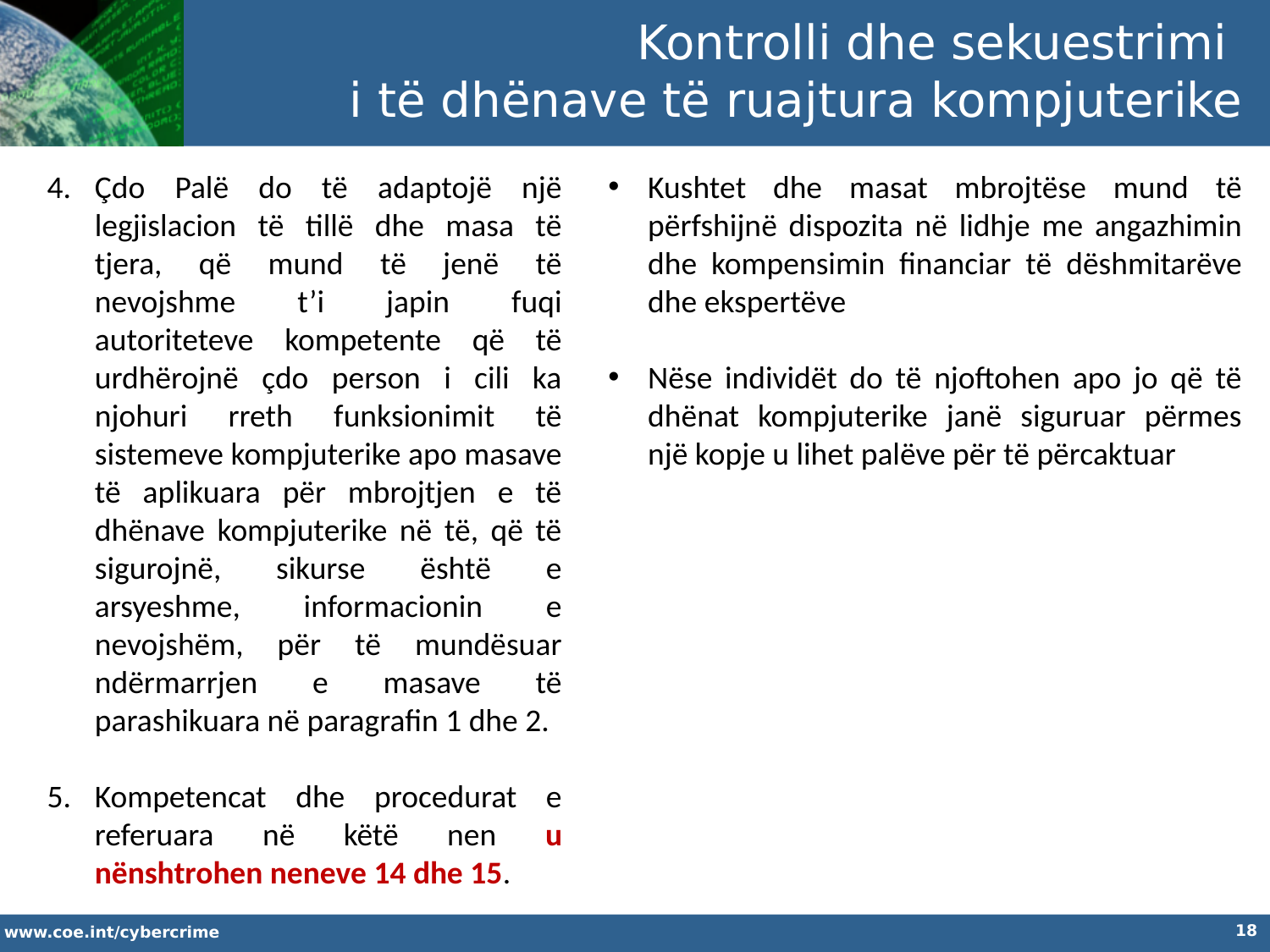

Kontrolli dhe sekuestrimi
i të dhënave të ruajtura kompjuterike
Çdo Palë do të adaptojë një legjislacion të tillë dhe masa të tjera, që mund të jenë të nevojshme t’i japin fuqi autoriteteve kompetente që të urdhërojnë çdo person i cili ka njohuri rreth funksionimit të sistemeve kompjuterike apo masave të aplikuara për mbrojtjen e të dhënave kompjuterike në të, që të sigurojnë, sikurse është e arsyeshme, informacionin e nevojshëm, për të mundësuar ndërmarrjen e masave të parashikuara në paragrafin 1 dhe 2.

Kompetencat dhe procedurat e referuara në këtë nen u nënshtrohen neneve 14 dhe 15.
Kushtet dhe masat mbrojtëse mund të përfshijnë dispozita në lidhje me angazhimin dhe kompensimin financiar të dëshmitarëve dhe ekspertëve

Nëse individët do të njoftohen apo jo që të dhënat kompjuterike janë siguruar përmes një kopje u lihet palëve për të përcaktuar